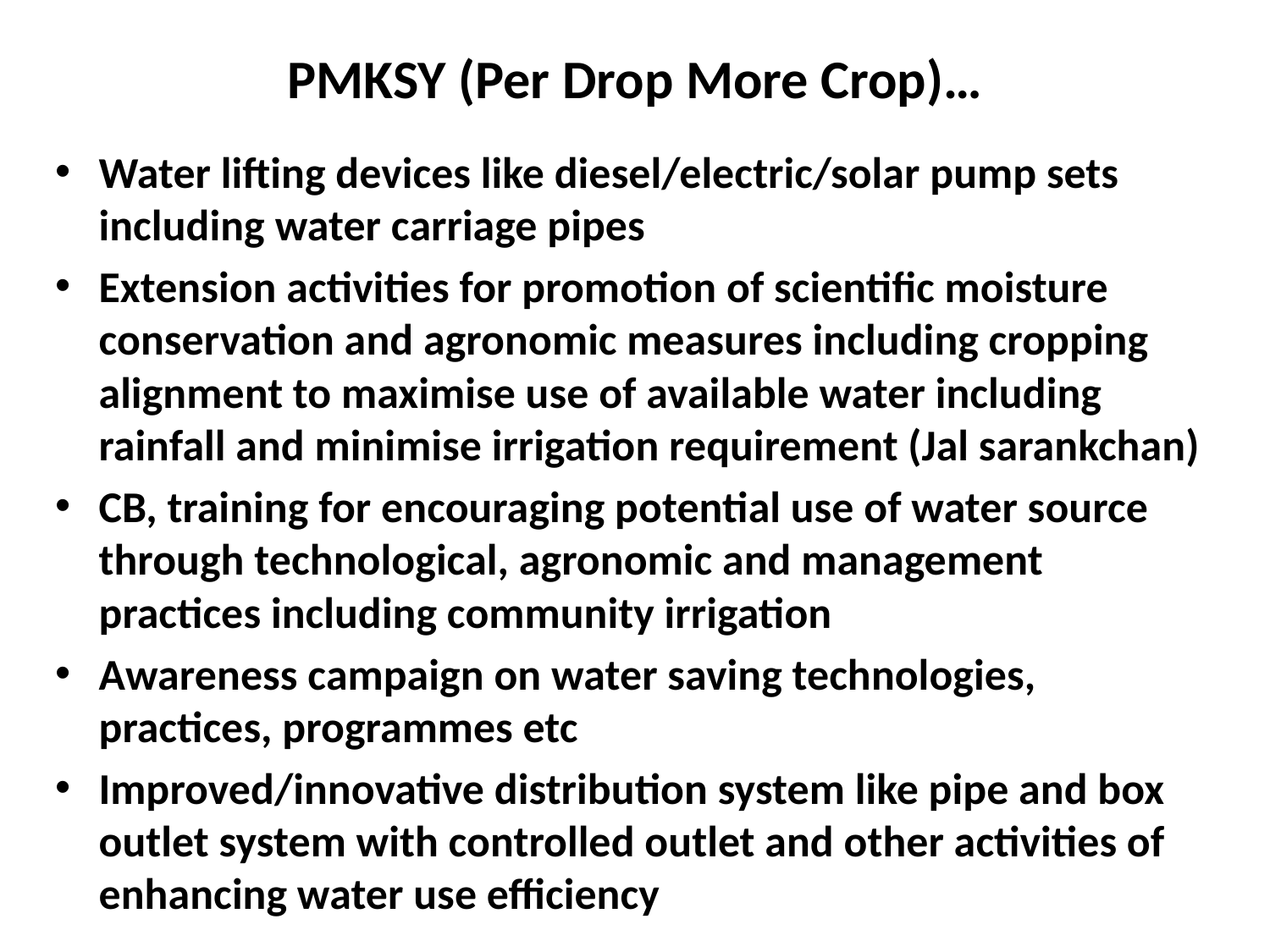

# PMKSY (Per Drop More Crop)…
Water lifting devices like diesel/electric/solar pump sets including water carriage pipes
Extension activities for promotion of scientific moisture conservation and agronomic measures including cropping alignment to maximise use of available water including rainfall and minimise irrigation requirement (Jal sarankchan)
CB, training for encouraging potential use of water source through technological, agronomic and management practices including community irrigation
Awareness campaign on water saving technologies, practices, programmes etc
Improved/innovative distribution system like pipe and box outlet system with controlled outlet and other activities of enhancing water use efficiency